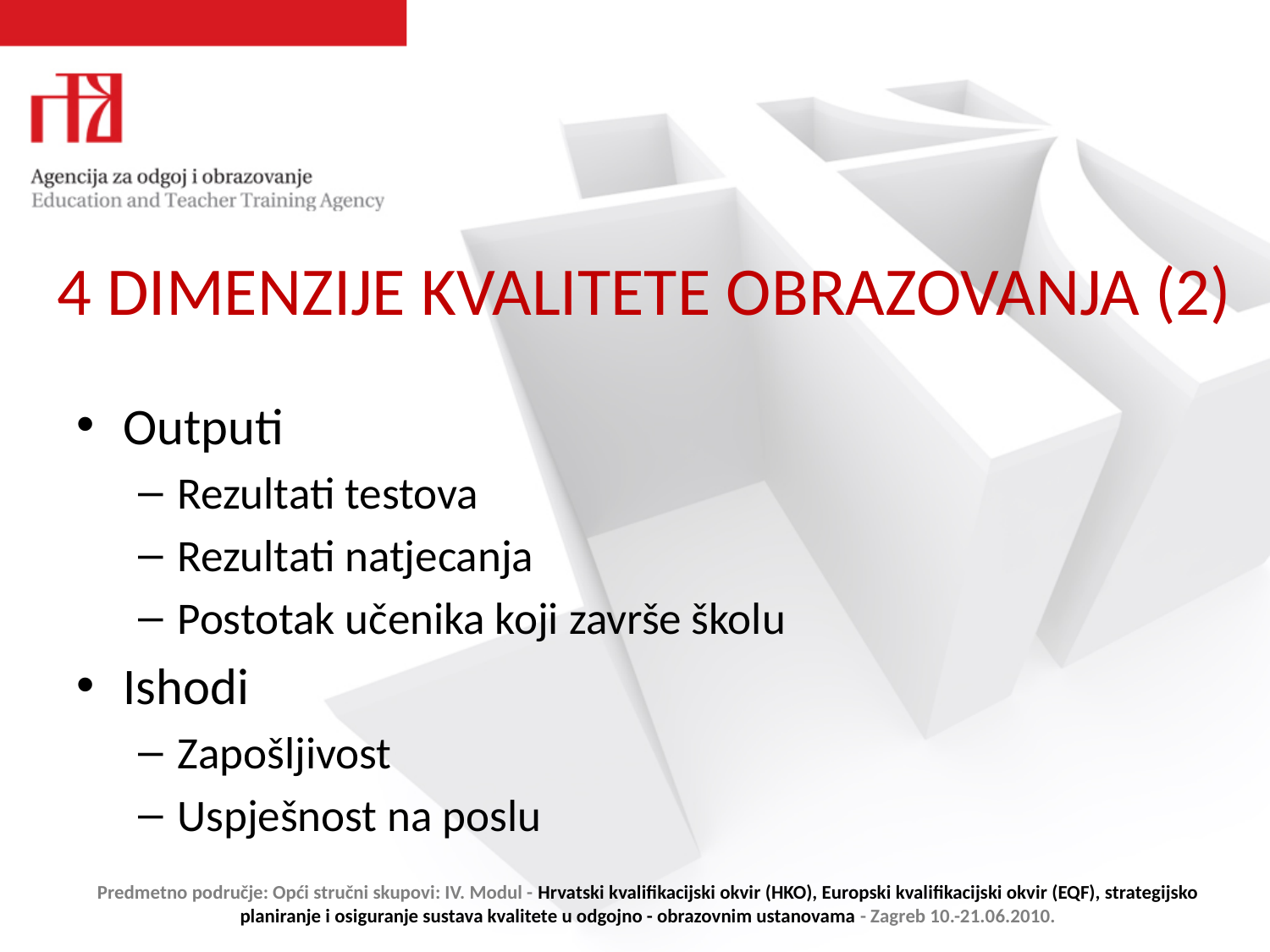

# 4 DIMENZIJE KVALITETE OBRAZOVANJA (2)
Outputi
Rezultati testova
Rezultati natjecanja
Postotak učenika koji završe školu
Ishodi
Zapošljivost
Uspješnost na poslu